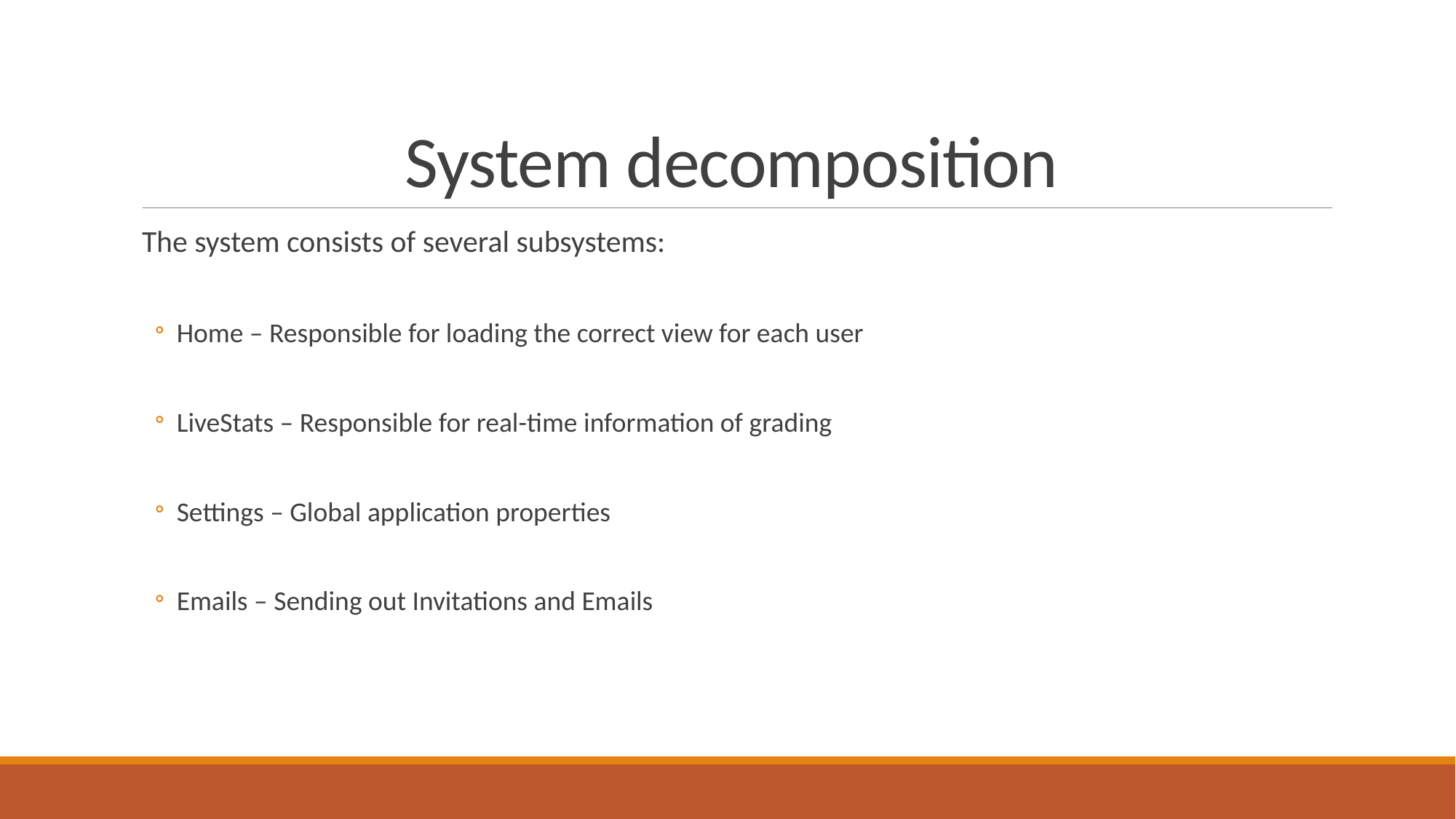

# System decomposition
The system consists of several subsystems:

Home – Responsible for loading the correct view for each user

LiveStats – Responsible for real-time information of grading

Settings – Global application properties

Emails – Sending out Invitations and Emails